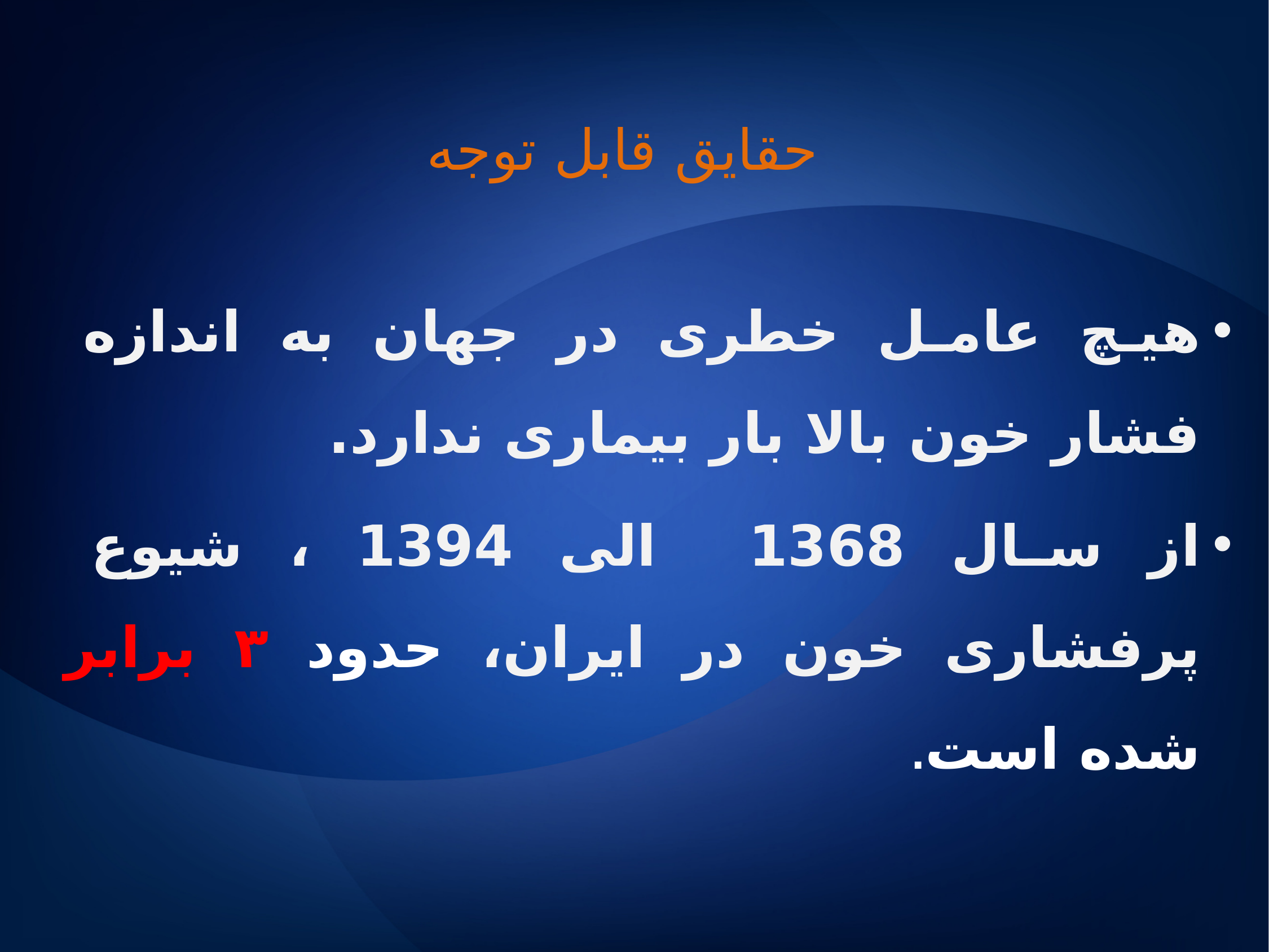

حقایق قابل توجه
هیچ عامل خطری در جهان به اندازه فشار خون بالا بار بیماری ندارد.
از سال 1368  الی 1394 ، شیوع پرفشاری خون در ایران، حدود ۳ برابر شده است.